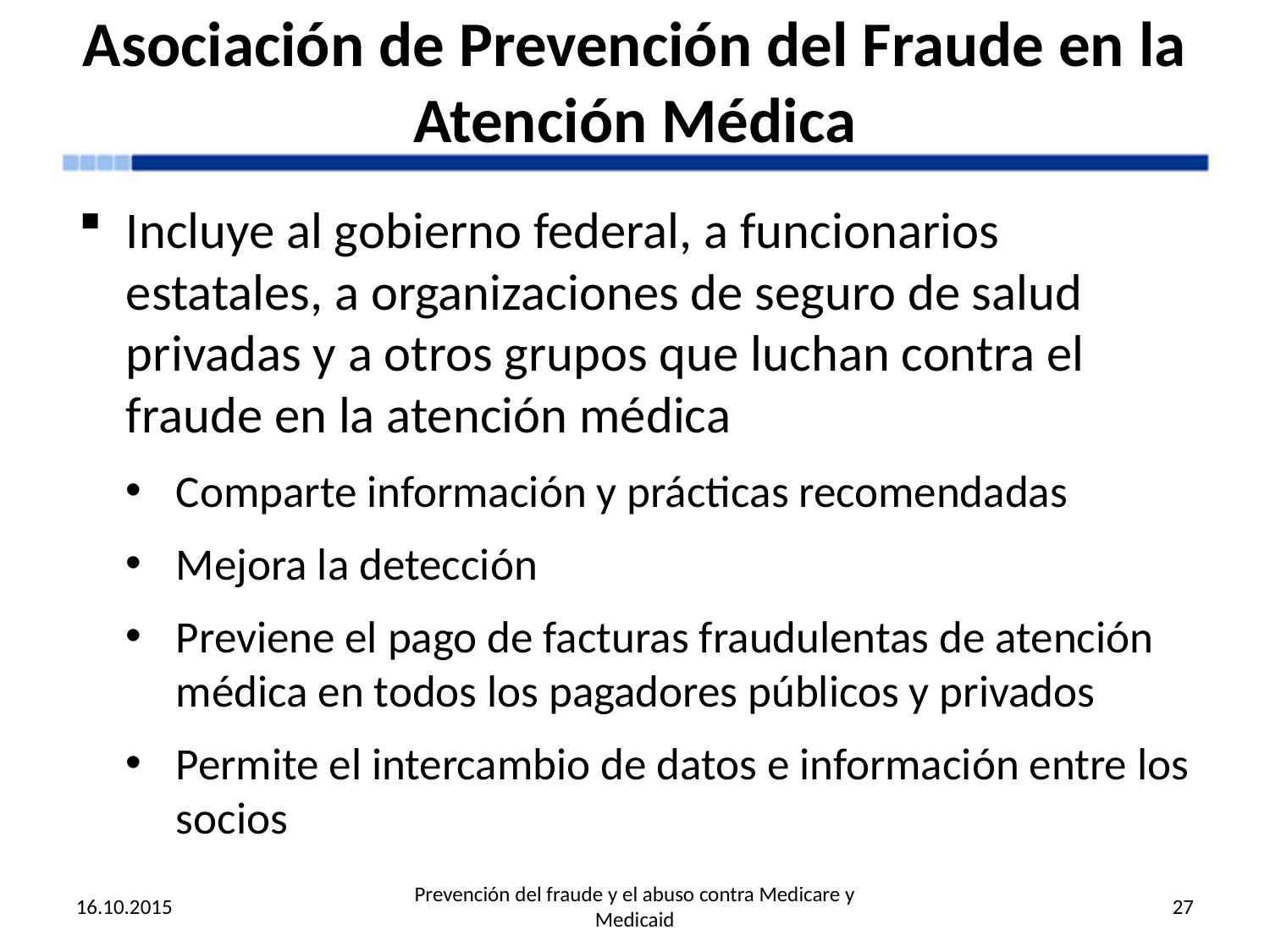

# Asociación de Prevención del Fraude en la Atención Médica
Incluye al gobierno federal, a funcionarios estatales, a organizaciones de seguro de salud privadas y a otros grupos que luchan contra el fraude en la atención médica
Comparte información y prácticas recomendadas
Mejora la detección
Previene el pago de facturas fraudulentas de atención médica en todos los pagadores públicos y privados
Permite el intercambio de datos e información entre los socios
16.10.2015
Prevención del fraude y el abuso contra Medicare y Medicaid
27